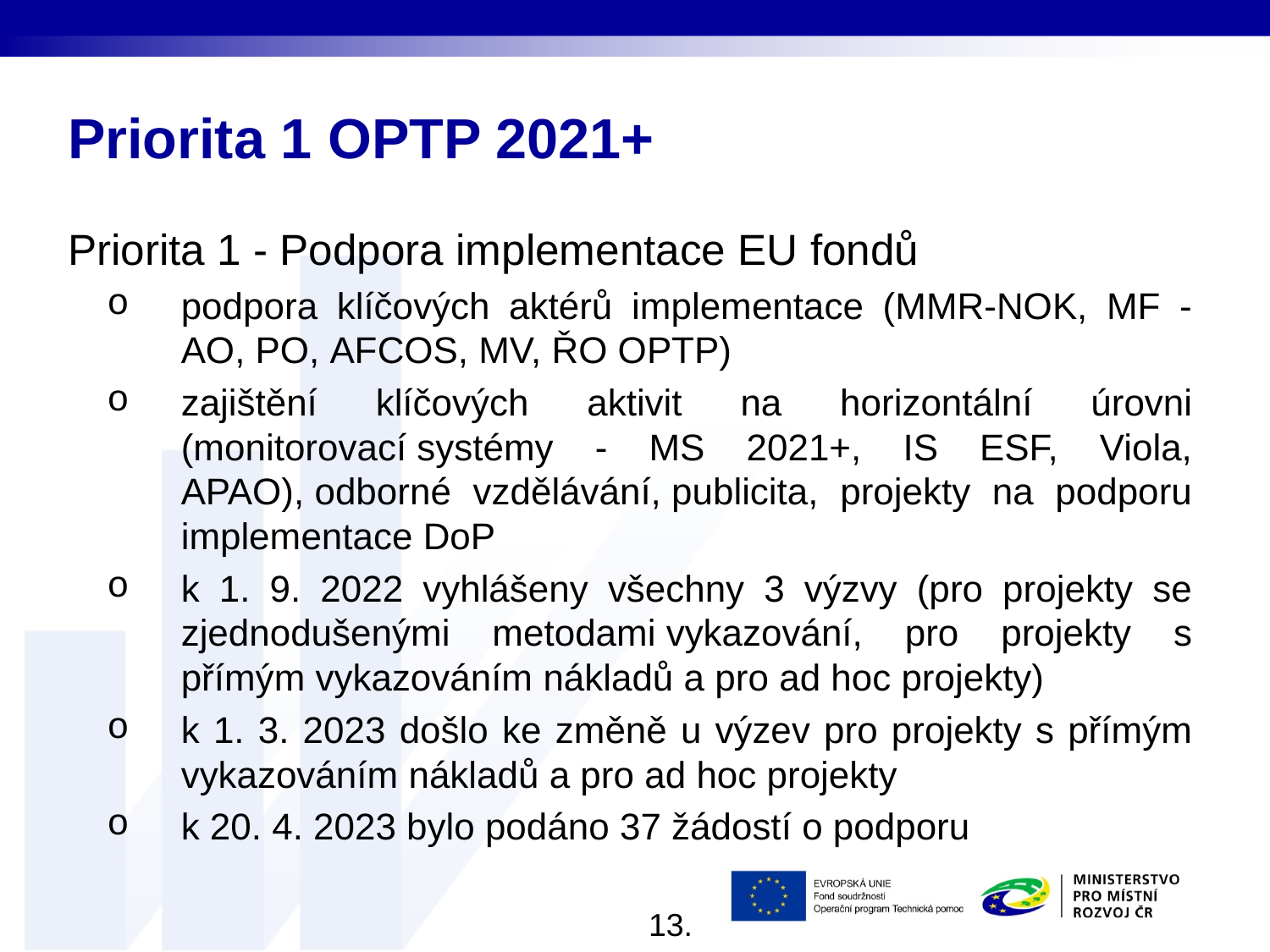

# Priorita 1 OPTP 2021+​ ​
Priorita 1​ - Podpora implementace EU fondů​
podpora klíčových aktérů implementace (MMR-NOK, MF - AO, PO, AFCOS, MV, ŘO OPTP)​
zajištění klíčových aktivit na horizontální úrovni (monitorovací systémy - MS 2021+, IS ESF, Viola, APAO), odborné vzdělávání, publicita, projekty na podporu implementace DoP​​
k 1. 9. 2022 vyhlášeny všechny 3 výzvy (pro projekty se zjednodušenými metodami vykazování, pro projekty s přímým vykazováním nákladů a pro ad hoc projekty)​
k 1. 3. 2023 došlo ke změně u výzev pro projekty s přímým vykazováním nákladů a pro ad hoc projekty
k 20. 4. 2023 bylo podáno 37 žádostí o podporu

13.